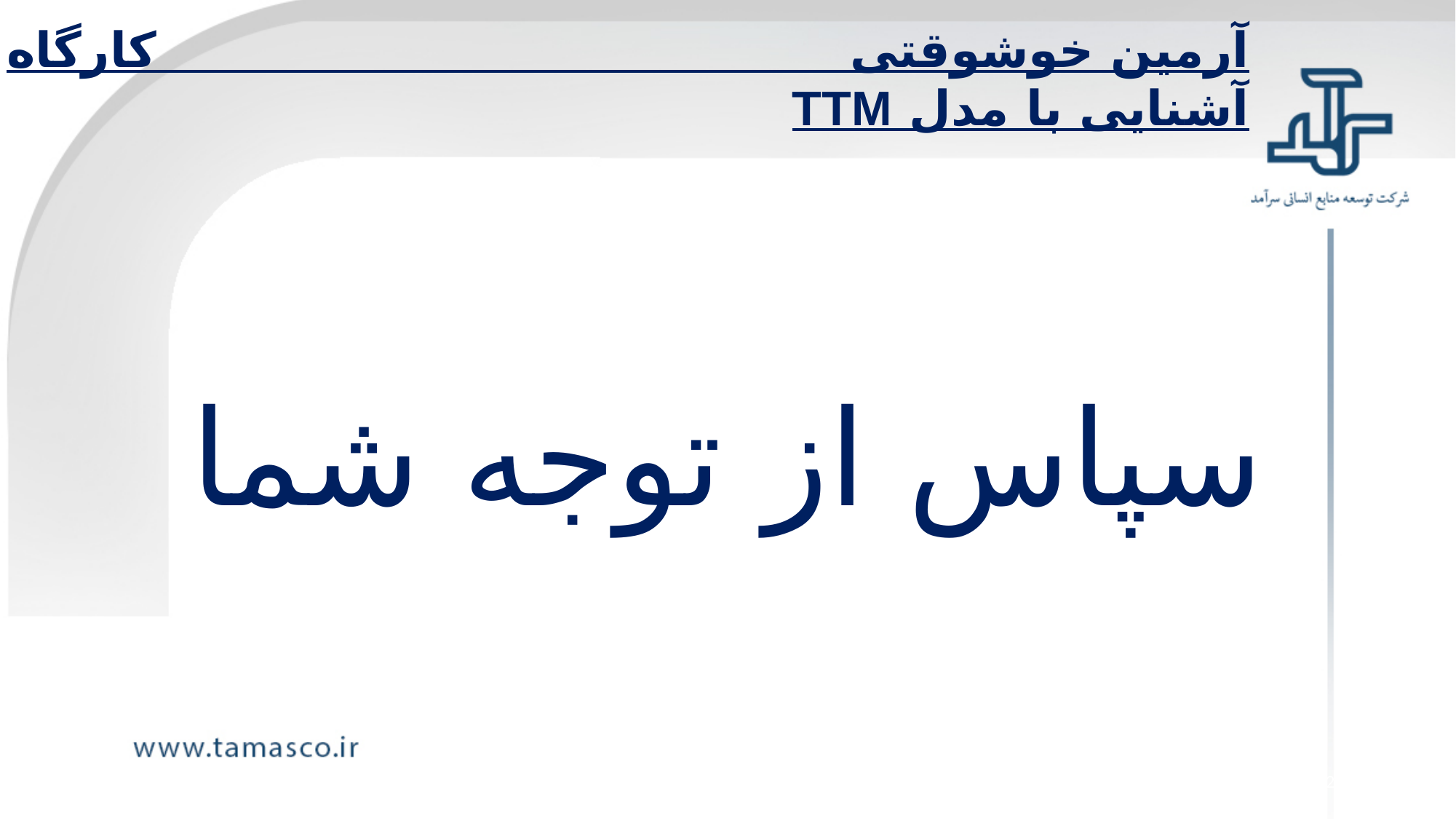

آرمین خوشوقتی                                         کارگاه آشنایی با مدل TTM
سپاس از توجه شما
23